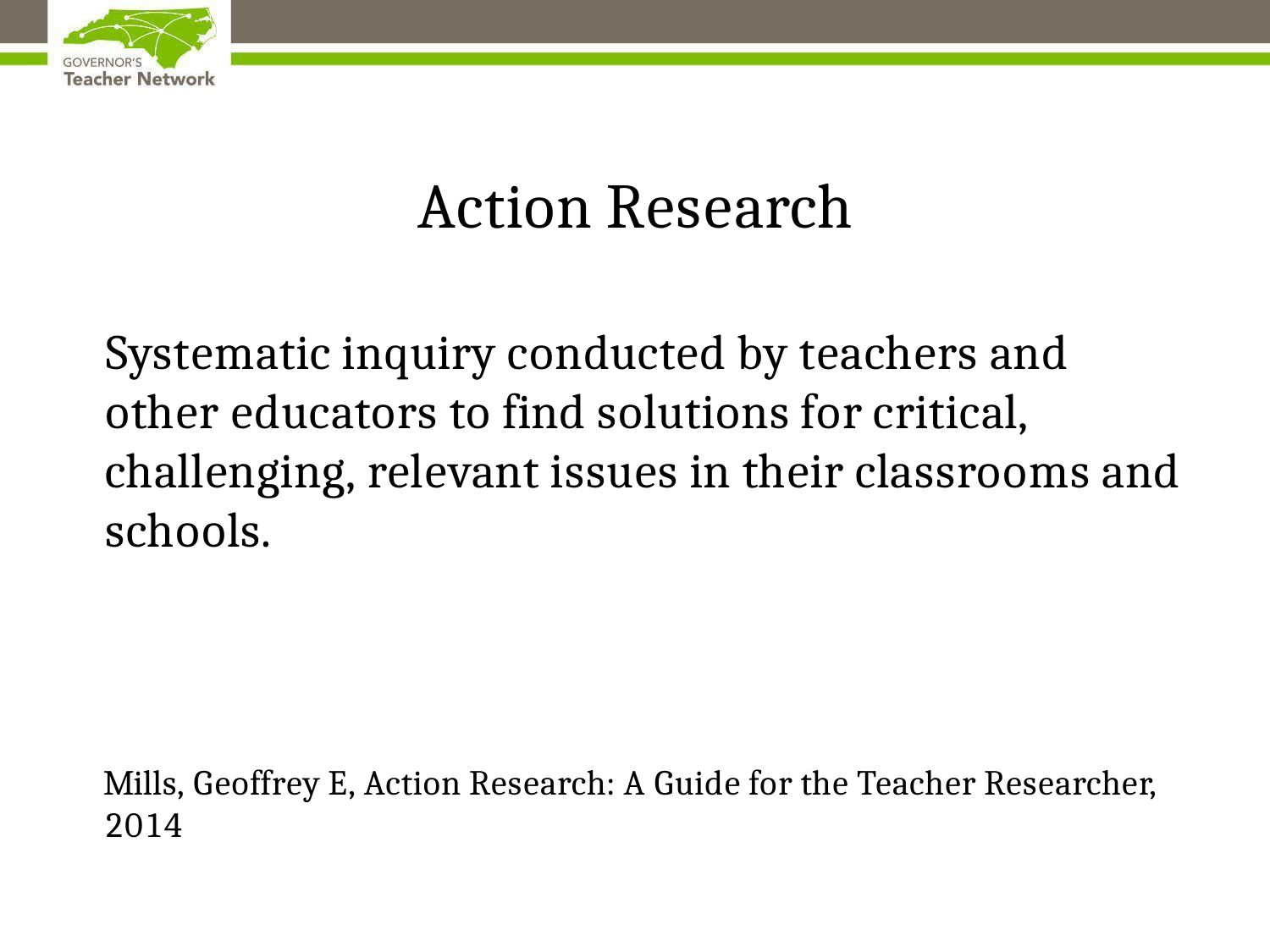

# Action Research
Systematic inquiry conducted by teachers and other educators to find solutions for critical, challenging, relevant issues in their classrooms and schools.

Mills, Geoffrey E, Action Research: A Guide for the Teacher Researcher, 2014